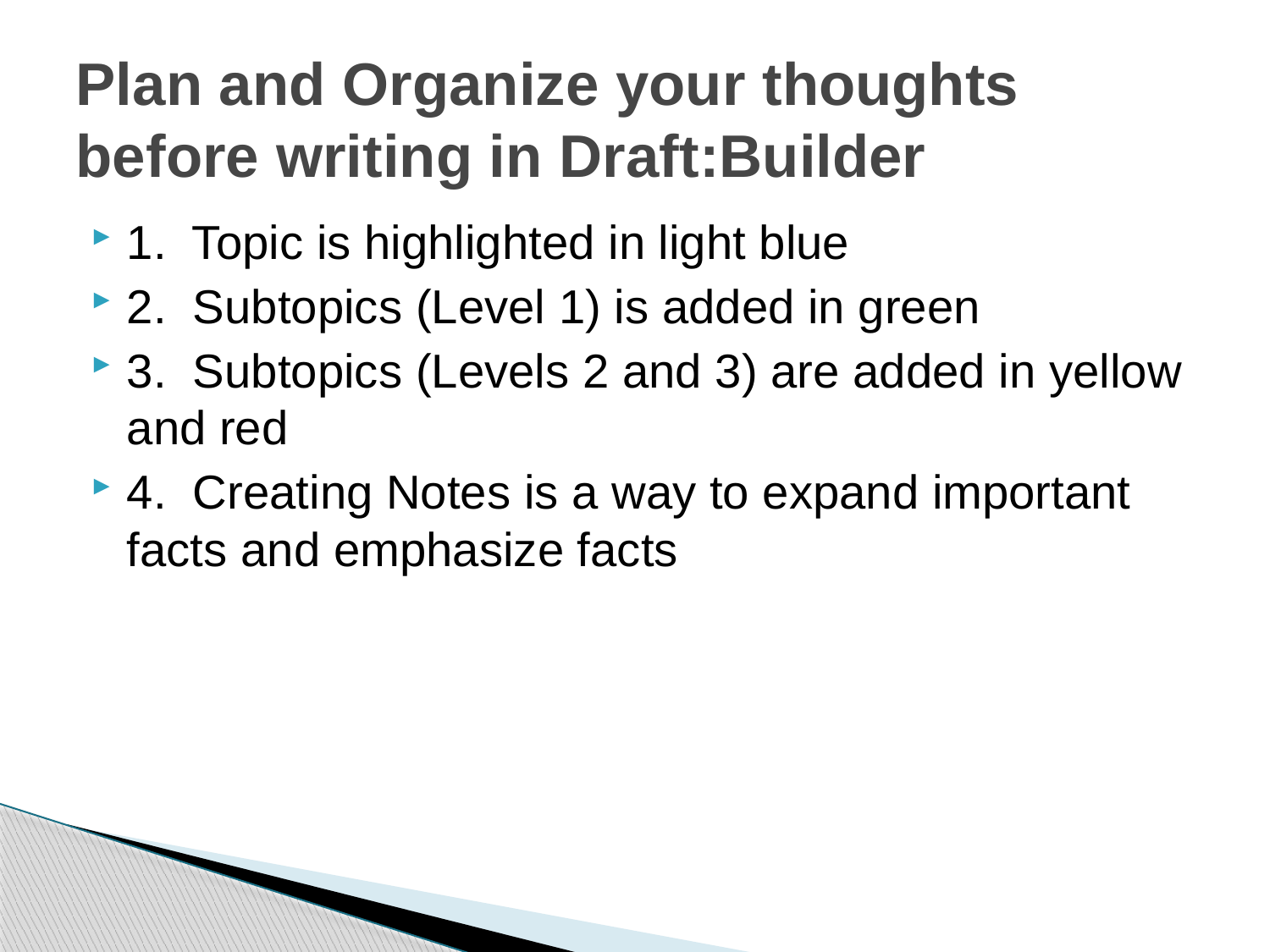

# Plan and Organize your thoughts before writing in Draft:Builder
1.  Topic is highlighted in light blue
2.  Subtopics (Level 1) is added in green
3.  Subtopics (Levels 2 and 3) are added in yellow and red
4.  Creating Notes is a way to expand important facts and emphasize facts